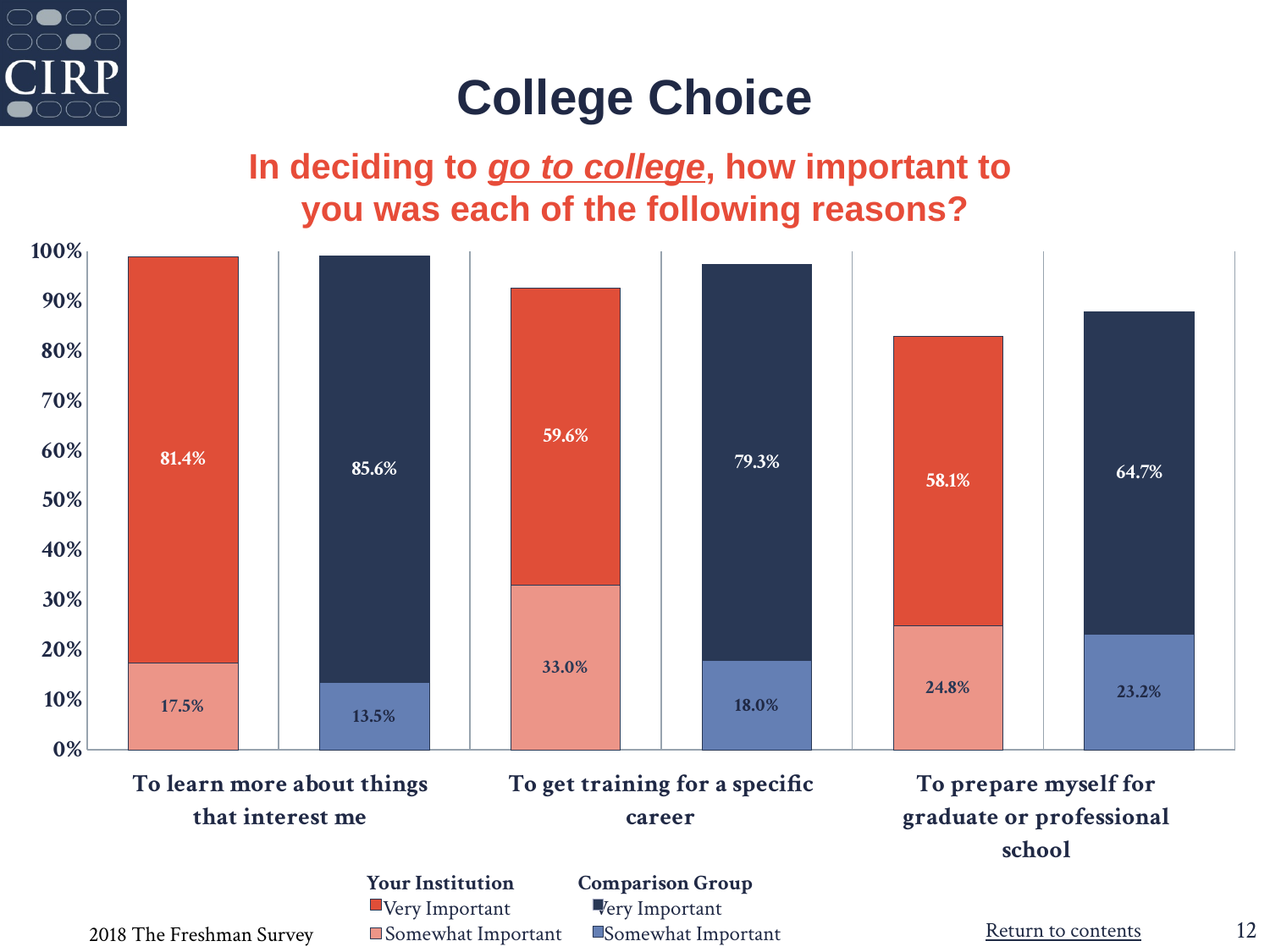

College Choice
In deciding to go to college, how important to
you was each of the following reasons?

### Chart

| Category |  |  |
|---|---|---|
|  Your Institution | 0.175 | 0.814 |
| Comparison Group | 0.135 | 0.856 |
| Your Institution | 0.33 | 0.596 |
| Comparison Group | 0.18 | 0.793 |
| Your Institution | 0.248 | 0.581 |
| Comparison Group | 0.232 | 0.647 |
 Your Institution               Comparison Group
     Very Important                  Very Important
     Somewhat Important         Somewhat Important
2018 The Freshman Survey

12